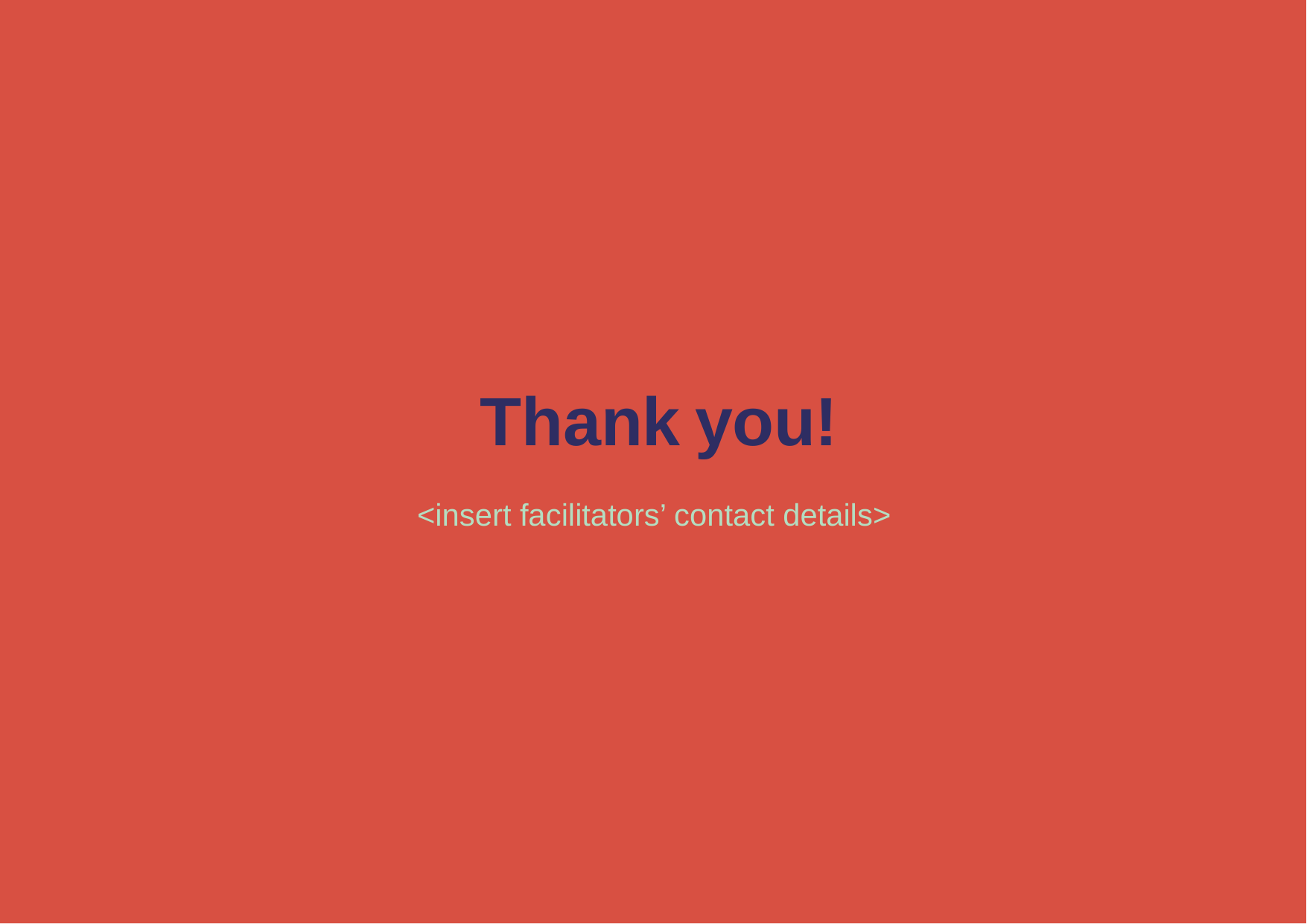

# Thank	you!
<insert facilitators’ contact details>